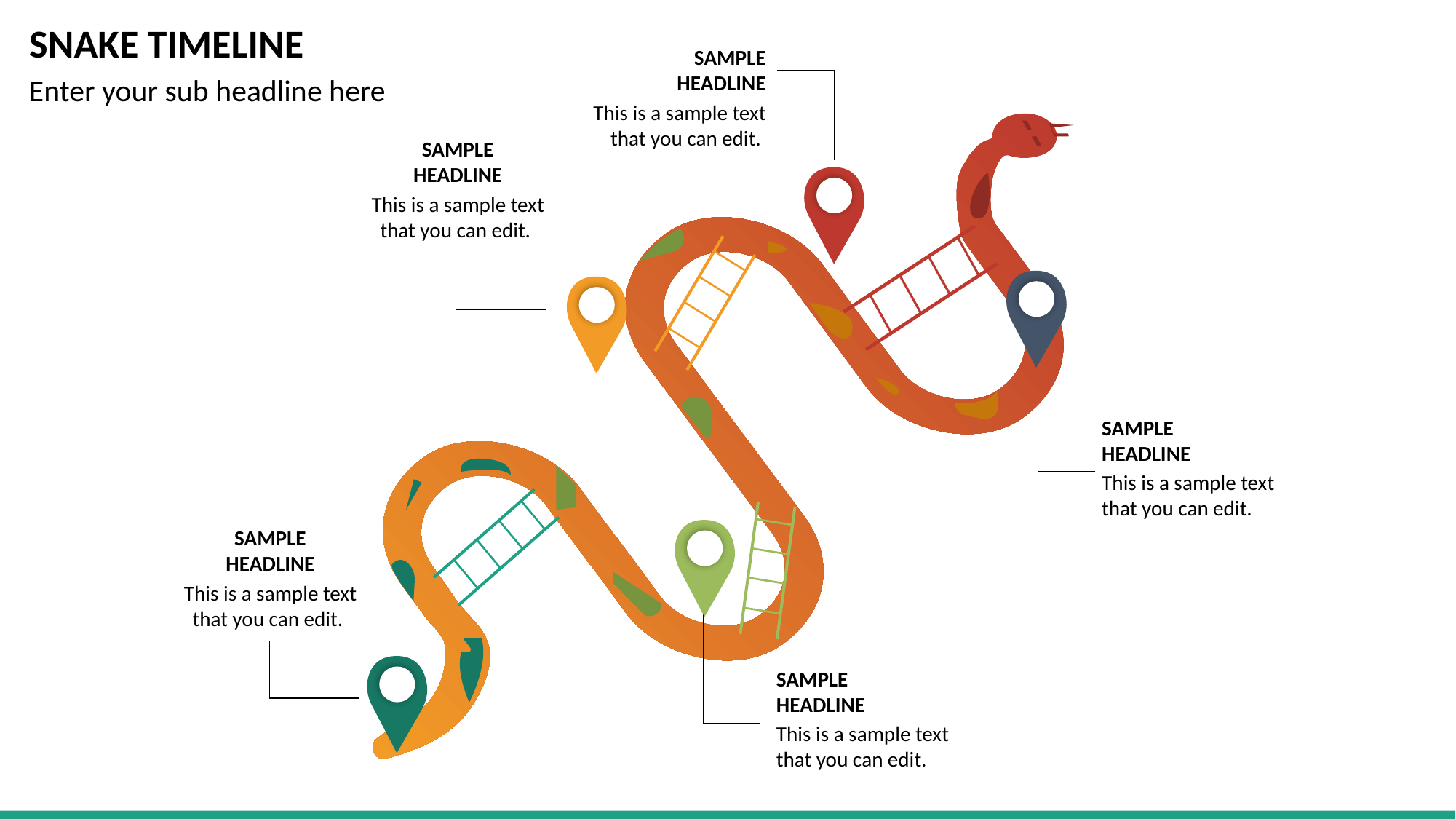

# SNAKE TIMELINE
SAMPLE HEADLINE

This is a sample text that you can edit.

SAMPLE HEADLINE

This is a sample text that you can edit.

SAMPLE HEADLINE

This is a sample text that you can edit.

SAMPLE HEADLINE

This is a sample text that you can edit.

SAMPLE HEADLINE

This is a sample text that you can edit.
Enter your sub headline here